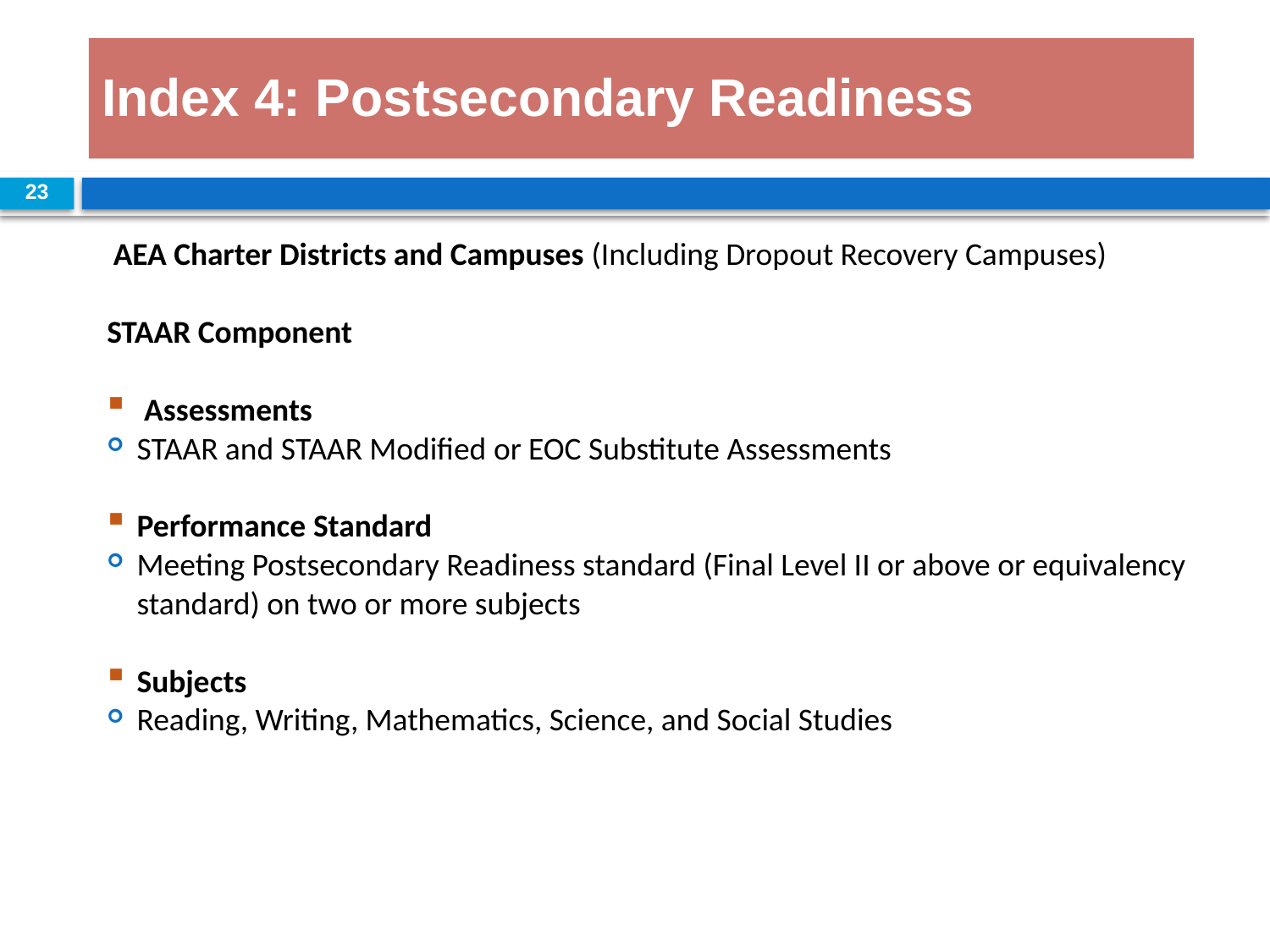

# Index 4: Postsecondary Readiness
23
 AEA Charter Districts and Campuses (Including Dropout Recovery Campuses)

STAAR Component

 Assessments
STAAR and STAAR Modified or EOC Substitute Assessments

Performance Standard
Meeting Postsecondary Readiness standard (Final Level II or above or equivalency standard) on two or more subjects

Subjects
Reading, Writing, Mathematics, Science, and Social Studies